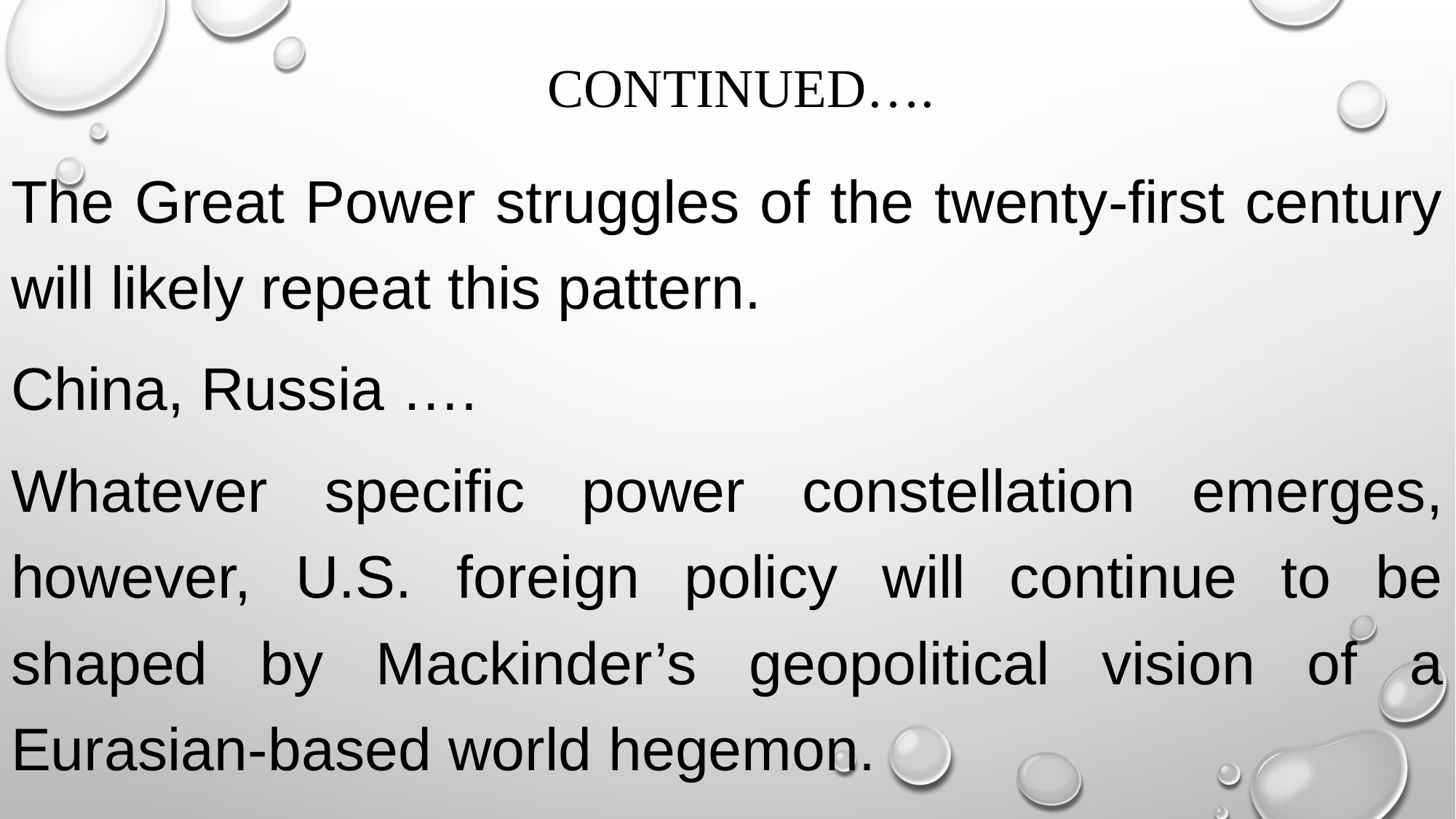

# continued….
The Great Power struggles of the twenty-first century will likely repeat this pattern.
China, Russia ….
Whatever specific power constellation emerges, however, U.S. foreign policy will continue to be shaped by Mackinder’s geopolitical vision of a Eurasian-based world hegemon.